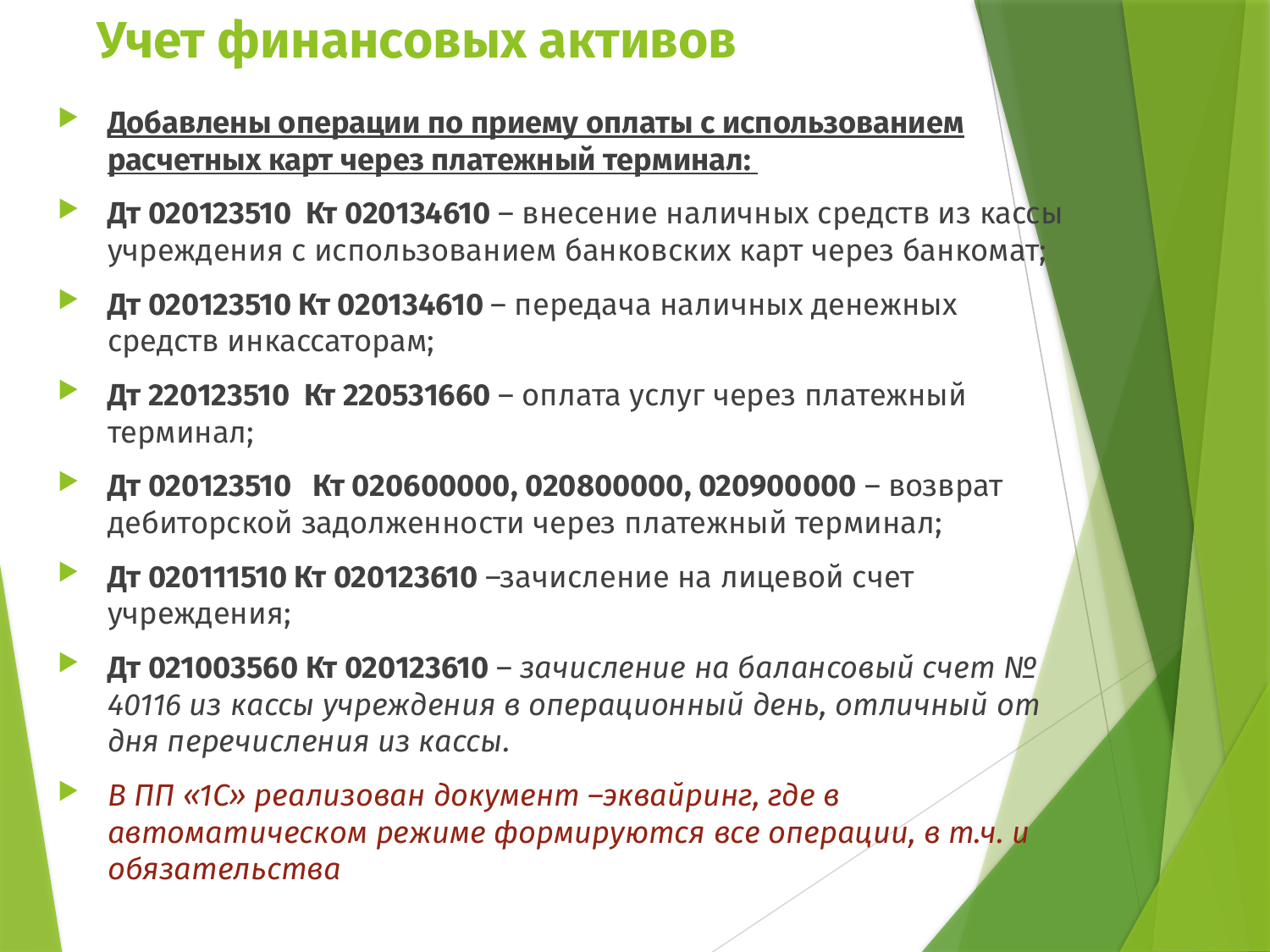

# Учет финансовых активов
Добавлены операции по приему оплаты с использованием расчетных карт через платежный терминал:
Дт 020123510  Кт 020134610 – внесение наличных средств из кассы учреждения с использованием банковских карт через банкомат;
Дт 020123510 Кт 020134610 – передача наличных денежных средств инкассаторам;
Дт 220123510  Кт 220531660 – оплата услуг через платежный терминал;
Дт 020123510   Кт 020600000, 020800000, 020900000 – возврат дебиторской задолженности через платежный терминал;
Дт 020111510 Кт 020123610 –зачисление на лицевой счет учреждения;
Дт 021003560 Кт 020123610 – зачисление на балансовый счет № 40116 из кассы учреждения в операционный день, отличный от дня перечисления из кассы.
В ПП «1С» реализован документ –эквайринг, где в автоматическом режиме формируются все операции, в т.ч. и обязательства